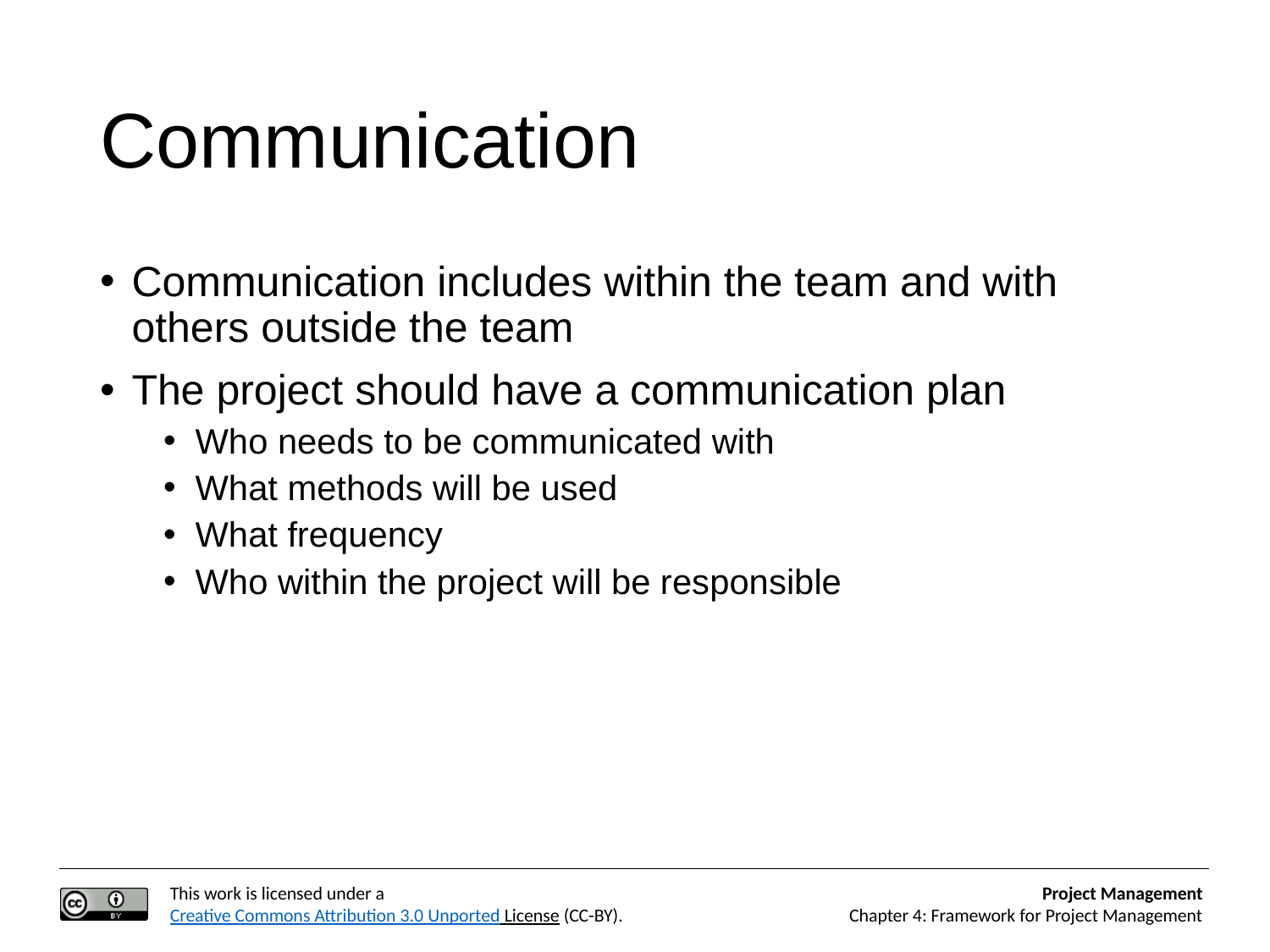

# Communication
Communication includes within the team and with others outside the team
The project should have a communication plan
Who needs to be communicated with
What methods will be used
What frequency
Who within the project will be responsible